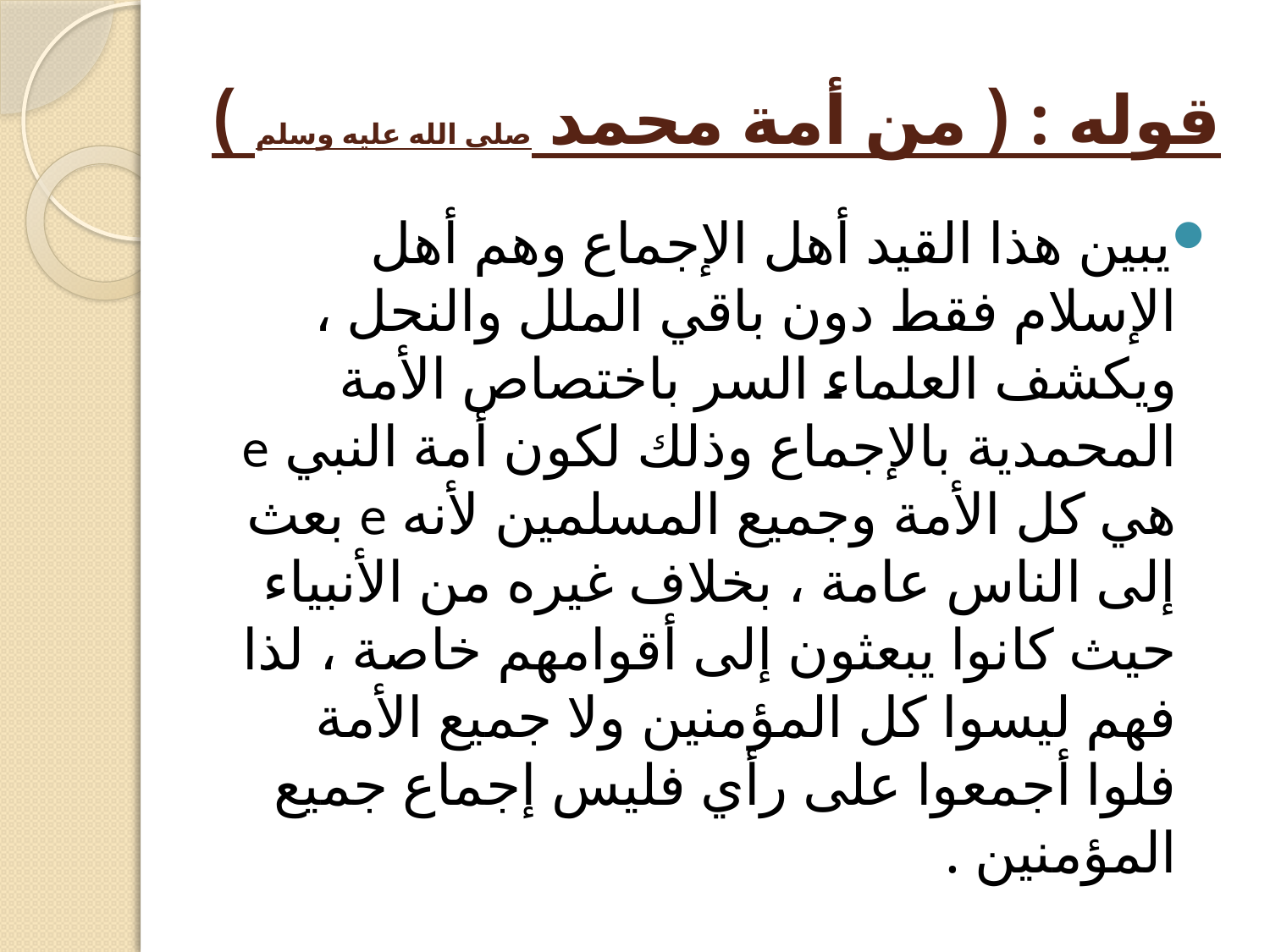

# قوله : ( من أمة محمد صلى الله عليه وسلم )
يبين هذا القيد أهل الإجماع وهم أهل الإسلام فقط دون باقي الملل والنحل ، ويكشف العلماء السر باختصاص الأمة المحمدية بالإجماع وذلك لكون أمة النبي e هي كل الأمة وجميع المسلمين لأنه e بعث إلى الناس عامة ، بخلاف غيره من الأنبياء حيث كانوا يبعثون إلى أقوامهم خاصة ، لذا فهم ليسوا كل المؤمنين ولا جميع الأمة فلوا أجمعوا على رأي فليس إجماع جميع المؤمنين .